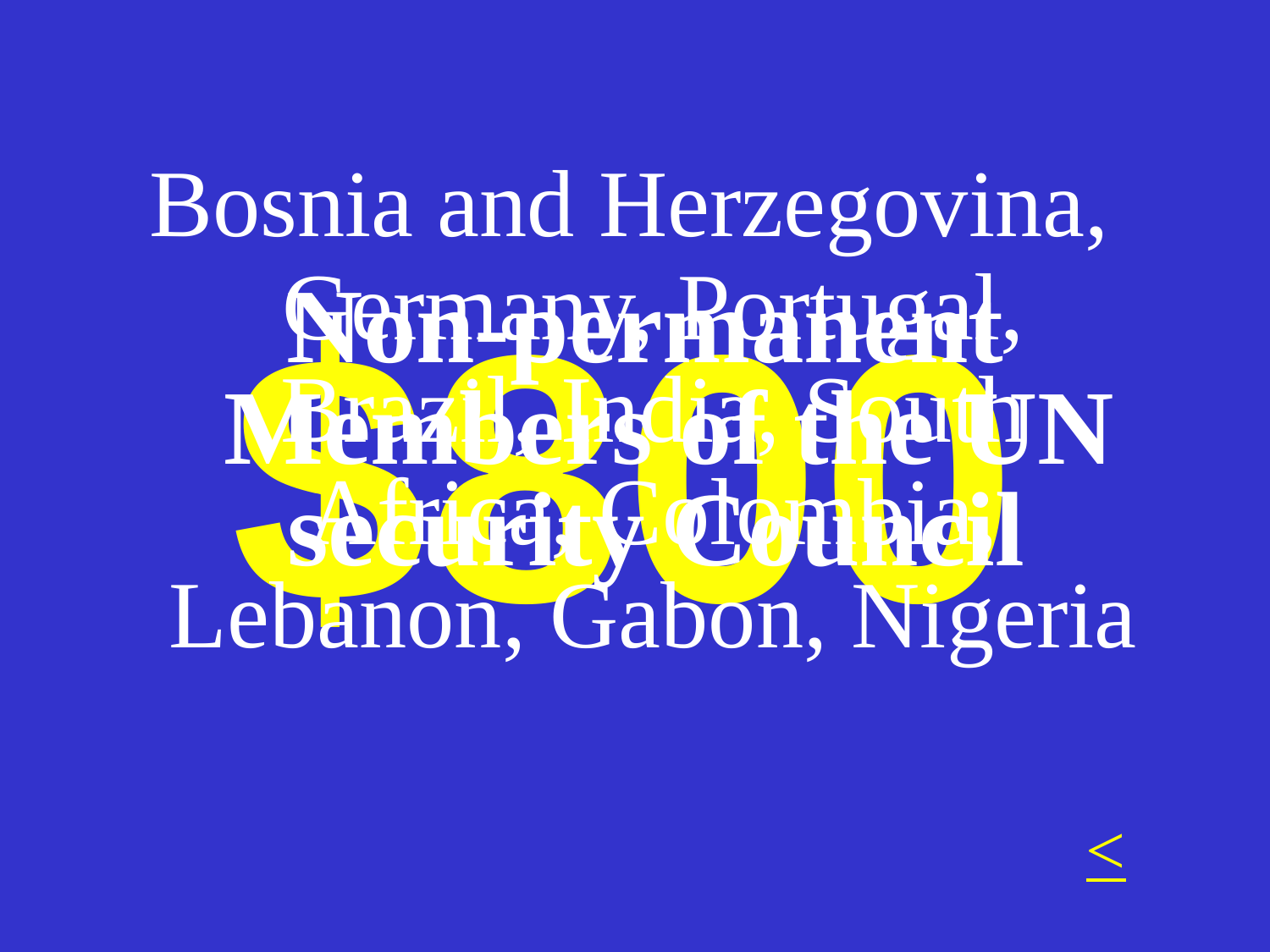

Bosnia and Herzegovina, Germany, Portugal, Brazil, India, South Africa, Colombia, Lebanon, Gabon, Nigeria
Non-permanent Members of the UN security Council
# $800
<